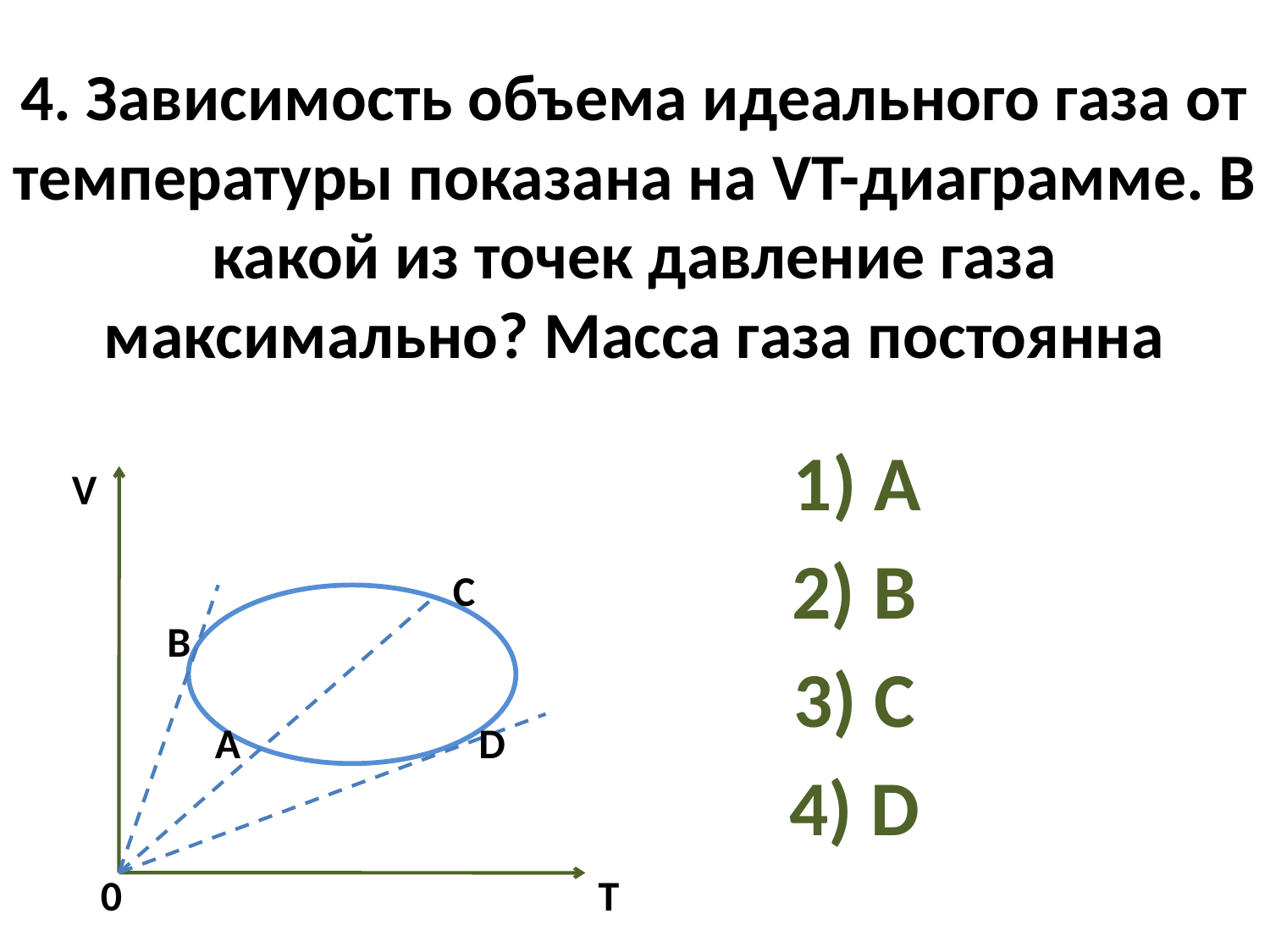

# 4. Зависимость объема идеального газа от температуры показана на VT-диаграмме. В какой из точек давление газа максимально? Масса газа постоянна
                                   1) А
                         2) В
                         3) С
                         4) D
V

                                        C
          В

               А                         D

   0                                                  T